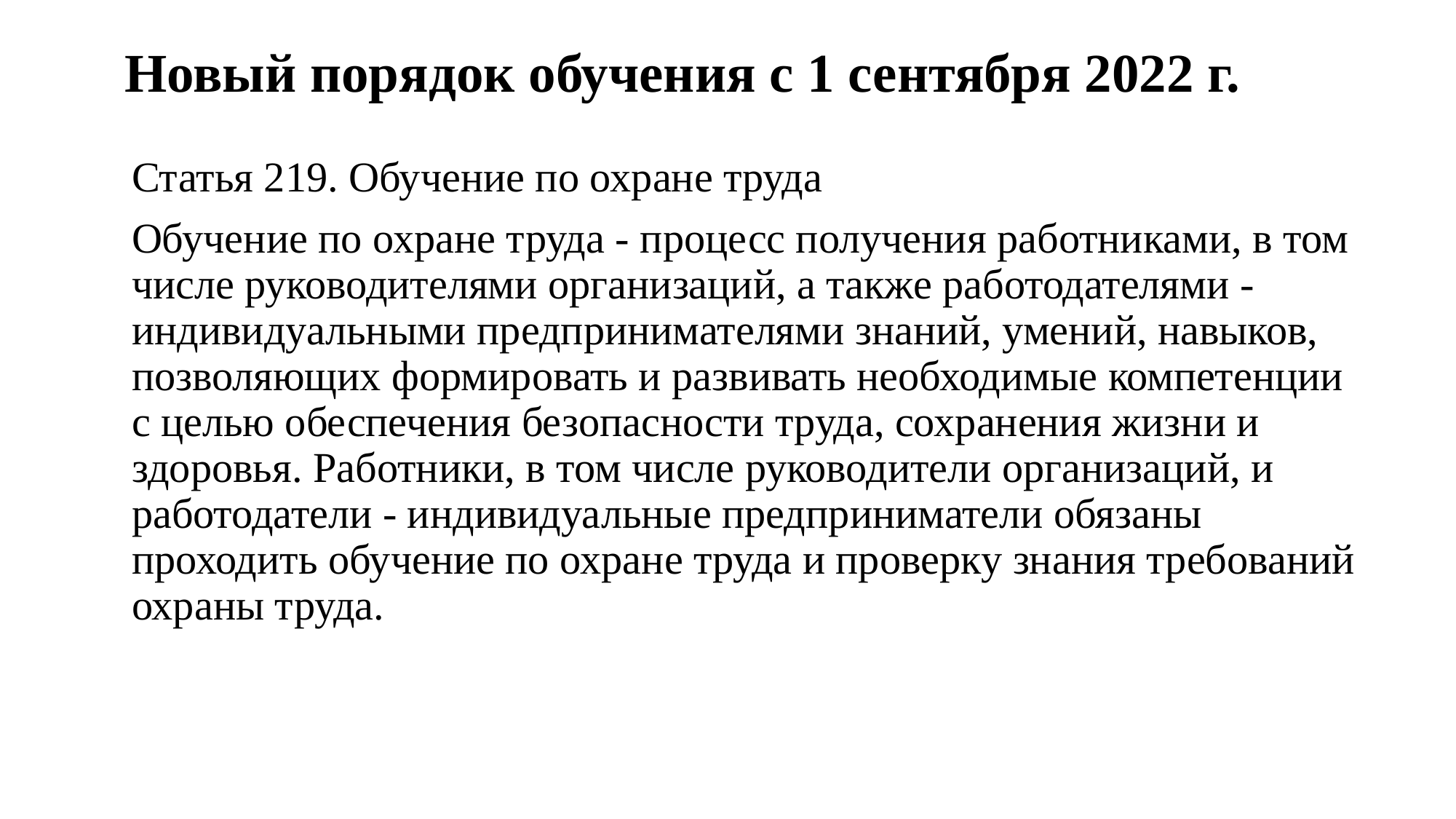

# Новый порядок обучения с 1 сентября 2022 г.
Статья 219. Обучение по охране труда
Обучение по охране труда - процесс получения работниками, в том числе руководителями организаций, а также работодателями - индивидуальными предпринимателями знаний, умений, навыков, позволяющих формировать и развивать необходимые компетенции с целью обеспечения безопасности труда, сохранения жизни и здоровья. Работники, в том числе руководители организаций, и работодатели - индивидуальные предприниматели обязаны проходить обучение по охране труда и проверку знания требований охраны труда.